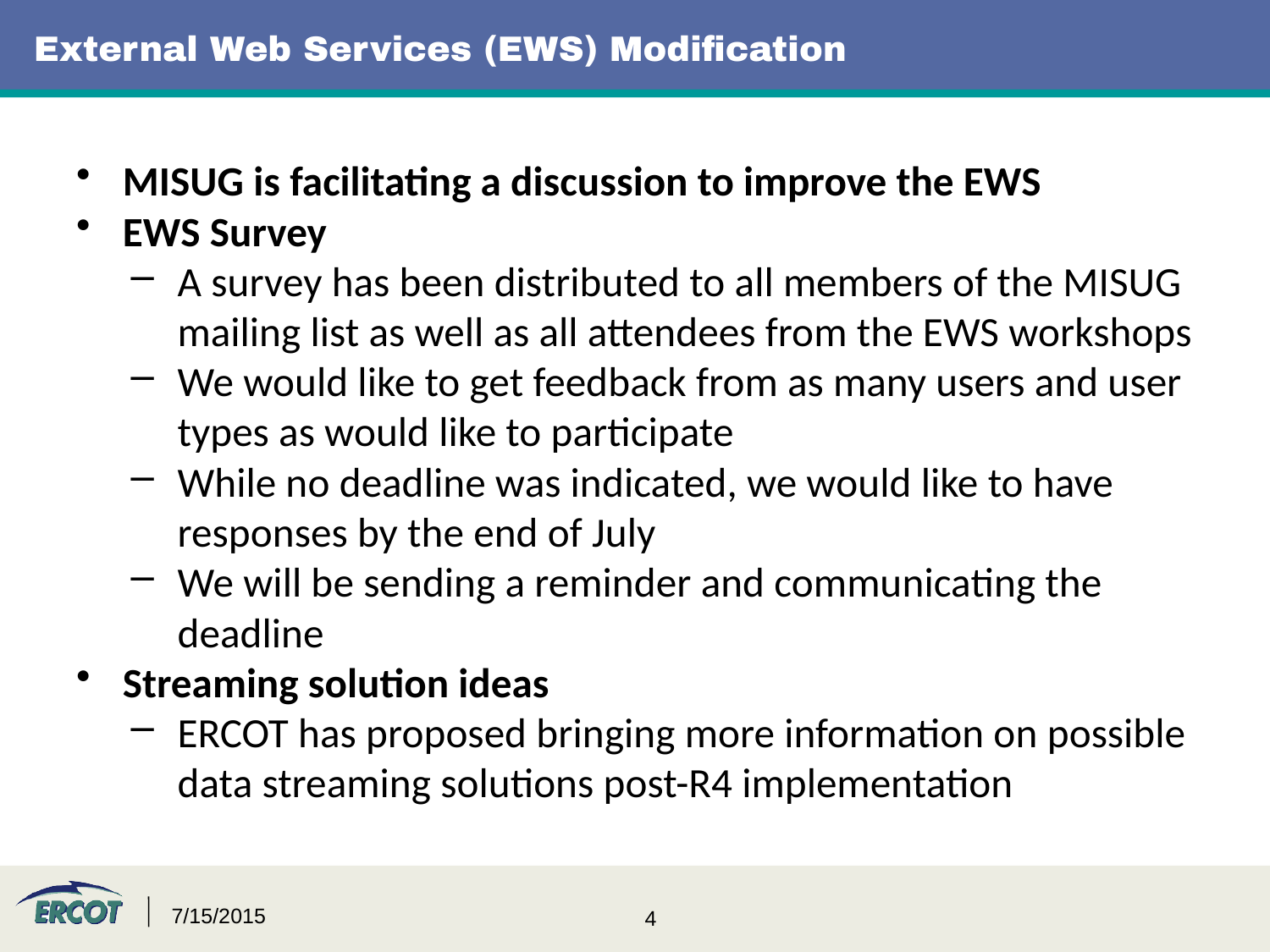

# External Web Services (EWS) Modification
MISUG is facilitating a discussion to improve the EWS
EWS Survey
A survey has been distributed to all members of the MISUG mailing list as well as all attendees from the EWS workshops
We would like to get feedback from as many users and user types as would like to participate
While no deadline was indicated, we would like to have responses by the end of July
We will be sending a reminder and communicating the deadline
Streaming solution ideas
ERCOT has proposed bringing more information on possible data streaming solutions post-R4 implementation
7/15/2015